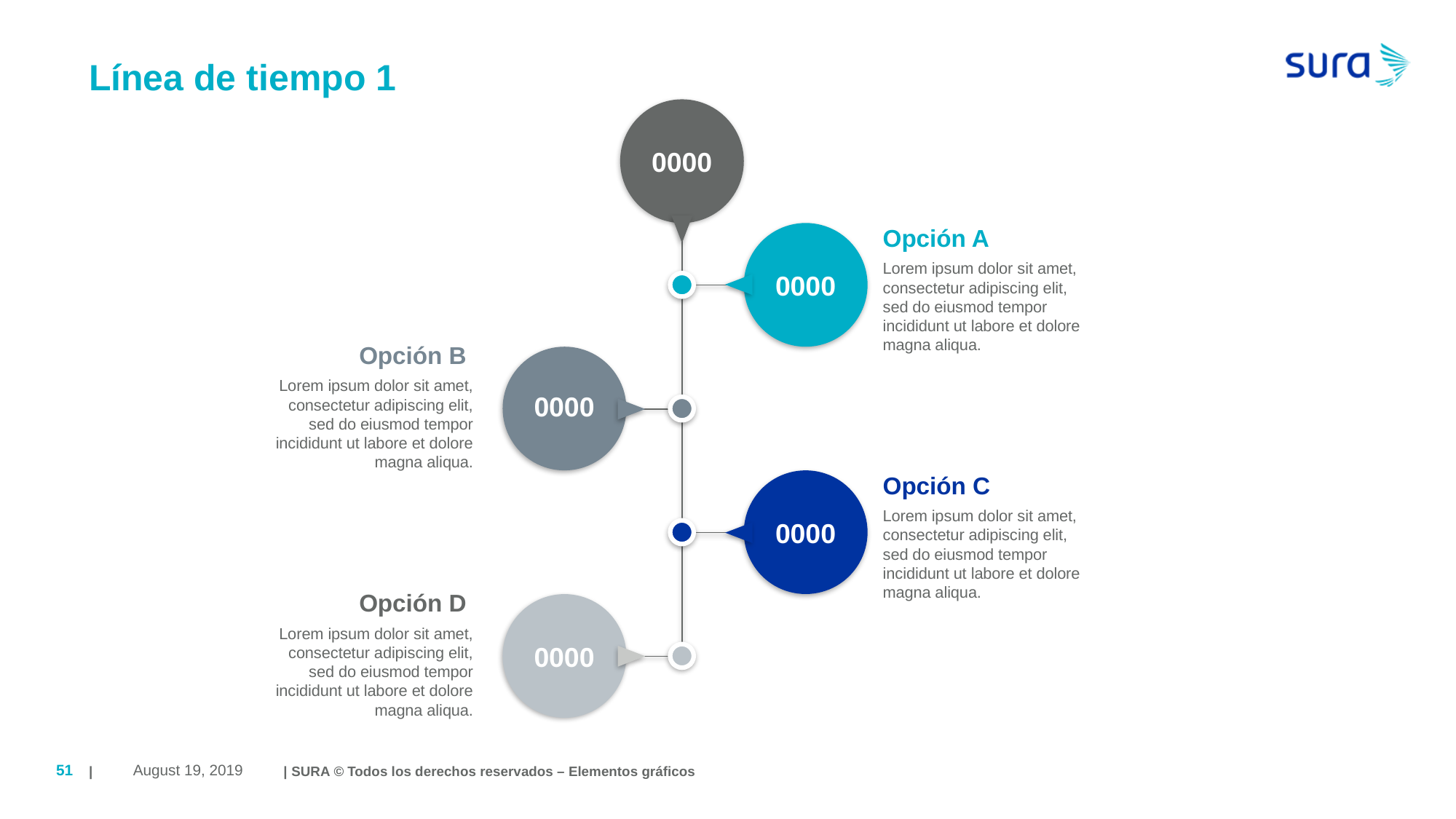

# Línea de tiempo 1

0000

Opción A
Lorem ipsum dolor sit amet, consectetur adipiscing elit, sed do eiusmod tempor incididunt ut labore et dolore magna aliqua.
0000

Opción B

Lorem ipsum dolor sit amet, consectetur adipiscing elit, sed do eiusmod tempor incididunt ut labore et dolore magna aliqua.
0000

Opción C
Lorem ipsum dolor sit amet, consectetur adipiscing elit, sed do eiusmod tempor incididunt ut labore et dolore magna aliqua.
0000

Opción D

Lorem ipsum dolor sit amet, consectetur adipiscing elit, sed do eiusmod tempor incididunt ut labore et dolore magna aliqua.
0000

|                                                  | SURA © Todos los derechos reservados – Elementos gráficos
51
August 19, 2019